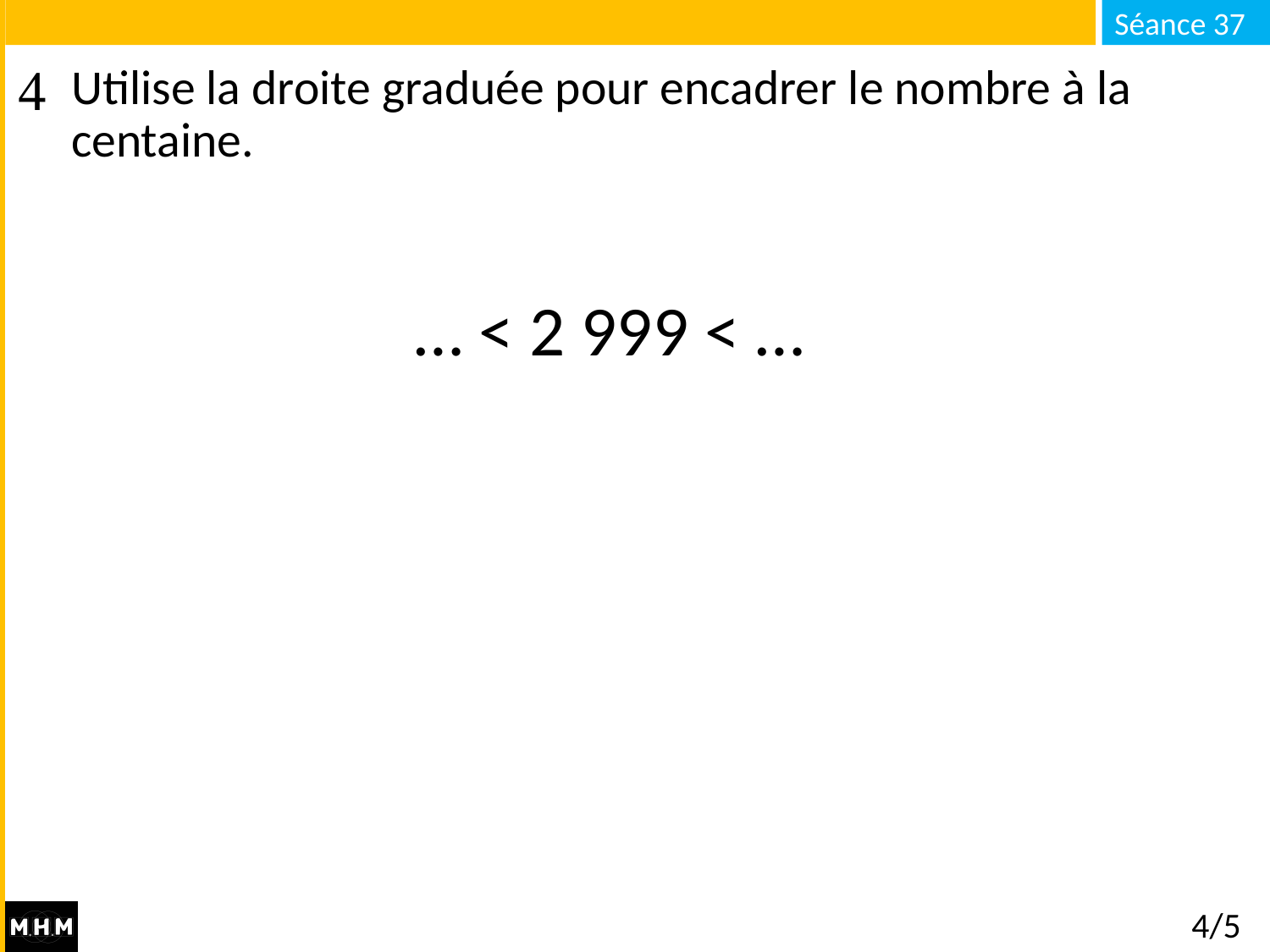

# Utilise la droite graduée pour encadrer le nombre à la centaine.
… < 2 999 < …
4/5